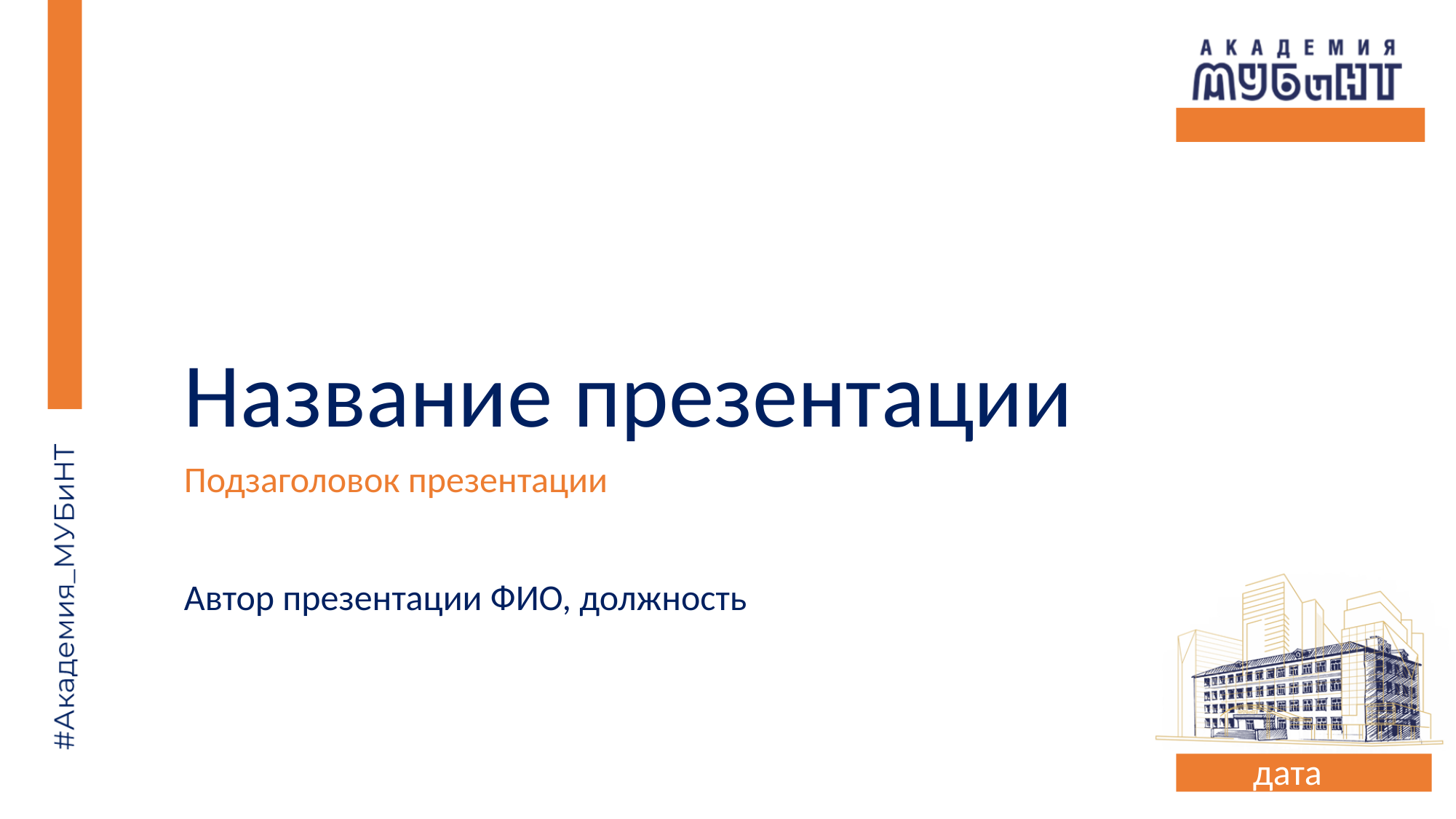

# Название презентации
Подзаголовок презентации
Автор презентации ФИО, должность
дата